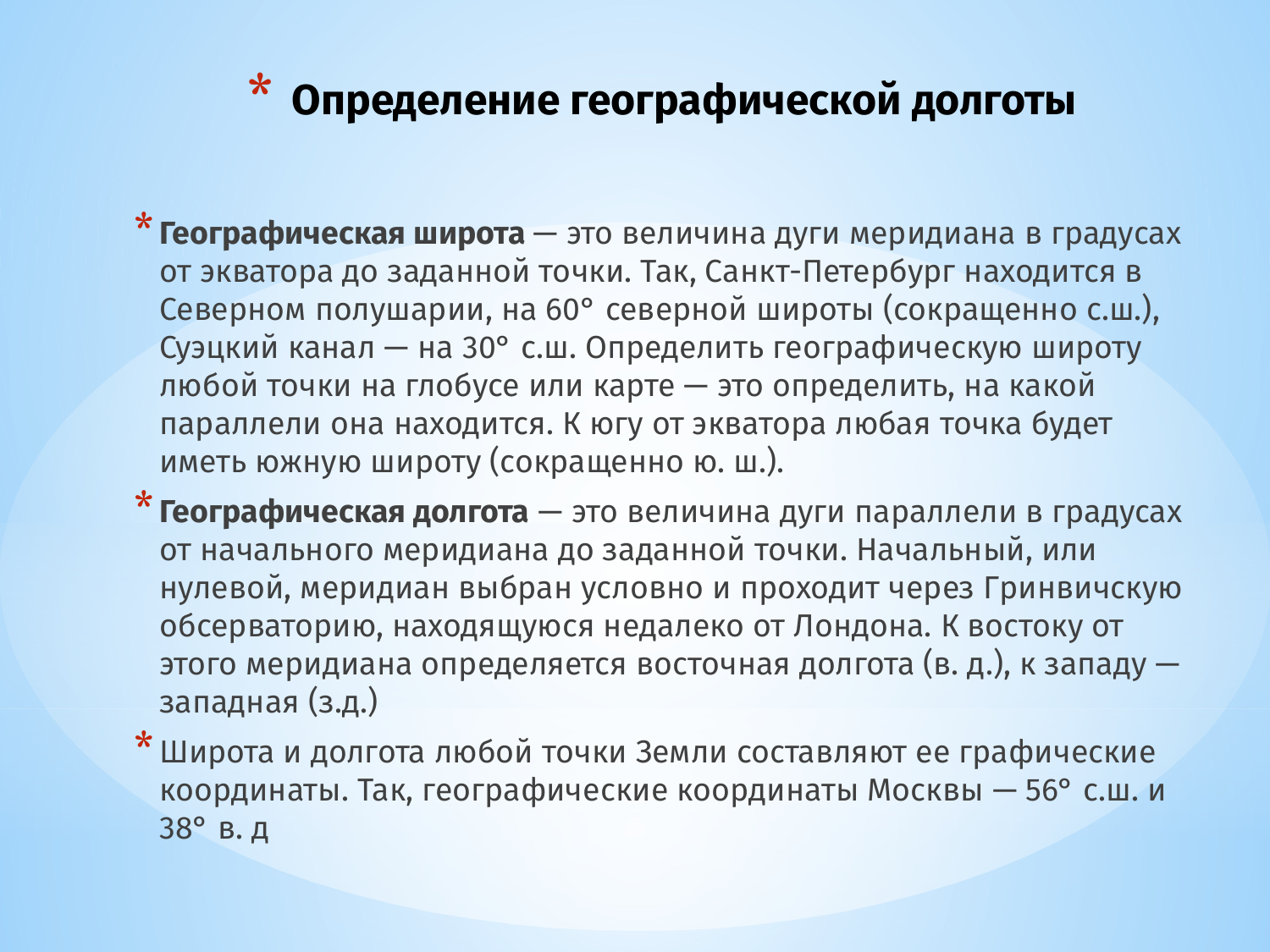

# Определение географической долготы
Географическая широта — это величина дуги меридиана в градусах от экватора до заданной точки. Так, Санкт-Петербург находится в Северном полушарии, на 60° северной широты (сокращенно с.ш.), Суэцкий канал — на 30° с.ш. Определить географическую широту любой точки на глобусе или карте — это определить, на какой параллели она находится. К югу от экватора любая точка будет иметь южную широту (сокращенно ю. ш.).
Географическая долгота — это величина дуги параллели в градусах от начального меридиана до заданной точки. Начальный, или нулевой, меридиан выбран условно и проходит через Гринвичскую обсерваторию, находящуюся недалеко от Лондона. К востоку от этого меридиана определяется восточная долгота (в. д.), к западу — западная (з.д.)
Широта и долгота любой точки Земли составляют ее графические координаты. Так, географические координаты Москвы — 56° с.ш. и 38° в. д